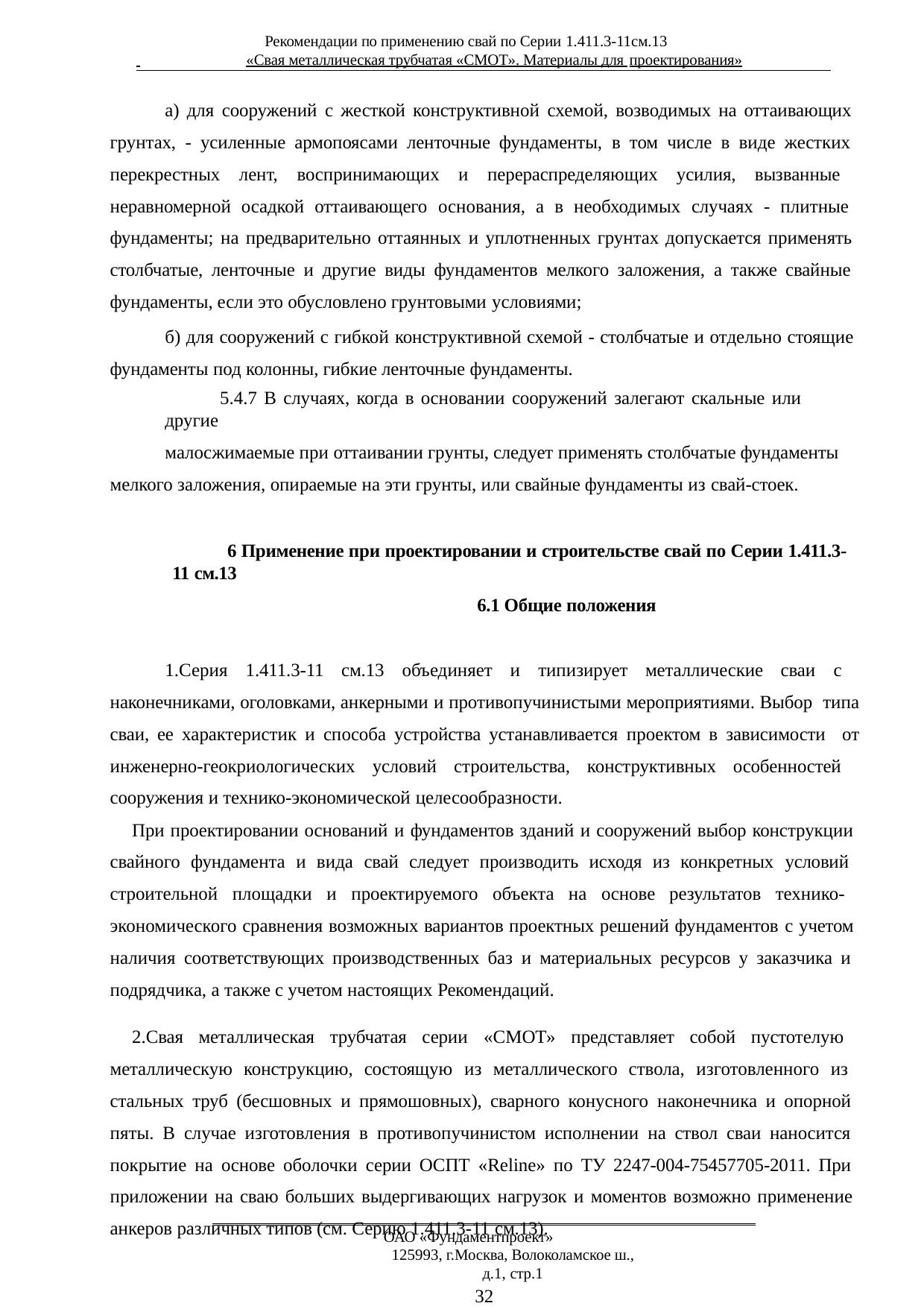

Рекомендации по применению свай по Серии 1.411.3-11см.13
 	«Свая металлическая трубчатая «СМОТ». Материалы для проектирования»

а) для сооружений с жесткой конструктивной схемой, возводимых на оттаивающих  грунтах, - усиленные армопоясами ленточные фундаменты, в том числе в виде жестких  перекрестных лент, воспринимающих и перераспределяющих усилия, вызванные  неравномерной осадкой оттаивающего основания, а в необходимых случаях - плитные  фундаменты; на предварительно оттаянных и уплотненных грунтах допускается применять  столбчатые, ленточные и другие виды фундаментов мелкого заложения, а также свайные  фундаменты, если это обусловлено грунтовыми условиями;
б) для сооружений с гибкой конструктивной схемой - столбчатые и отдельно стоящие  фундаменты под колонны, гибкие ленточные фундаменты.
5.4.7 В случаях, когда в основании сооружений залегают скальные или другие
малосжимаемые при оттаивании грунты, следует применять столбчатые фундаменты  мелкого заложения, опираемые на эти грунты, или свайные фундаменты из свай-стоек.

6 Применение при проектировании и строительстве свай по Серии 1.411.3-11 см.13
6.1 Общие положения

Серия 1.411.3-11 см.13 объединяет и типизирует металлические сваи с  наконечниками, оголовками, анкерными и противопучинистыми мероприятиями. Выбор  типа сваи, ее характеристик и способа устройства устанавливается проектом в зависимости  от инженерно-геокриологических условий строительства, конструктивных особенностей  сооружения и технико-экономической целесообразности.
При проектировании оснований и фундаментов зданий и сооружений выбор конструкции  свайного фундамента и вида свай следует производить исходя из конкретных условий  строительной площадки и проектируемого объекта на основе результатов технико-  экономического сравнения возможных вариантов проектных решений фундаментов с учетом  наличия соответствующих производственных баз и материальных ресурсов у заказчика и  подрядчика, а также с учетом настоящих Рекомендаций.
Свая металлическая трубчатая серии «СМОТ» представляет собой пустотелую  металлическую конструкцию, состоящую из металлического ствола, изготовленного из  стальных труб (бесшовных и прямошовных), сварного конусного наконечника и опорной  пяты. В случае изготовления в противопучинистом исполнении на ствол сваи наносится  покрытие на основе оболочки серии ОСПТ «Reline» по ТУ 2247-004-75457705-2011. При  приложении на сваю больших выдергивающих нагрузок и моментов возможно применение  анкеров различных типов (см. Серию 1.411.3-11 см.13).
ОАО «Фундаментпроект»
125993, г.Москва, Волоколамское ш., д.1, стр.1
32